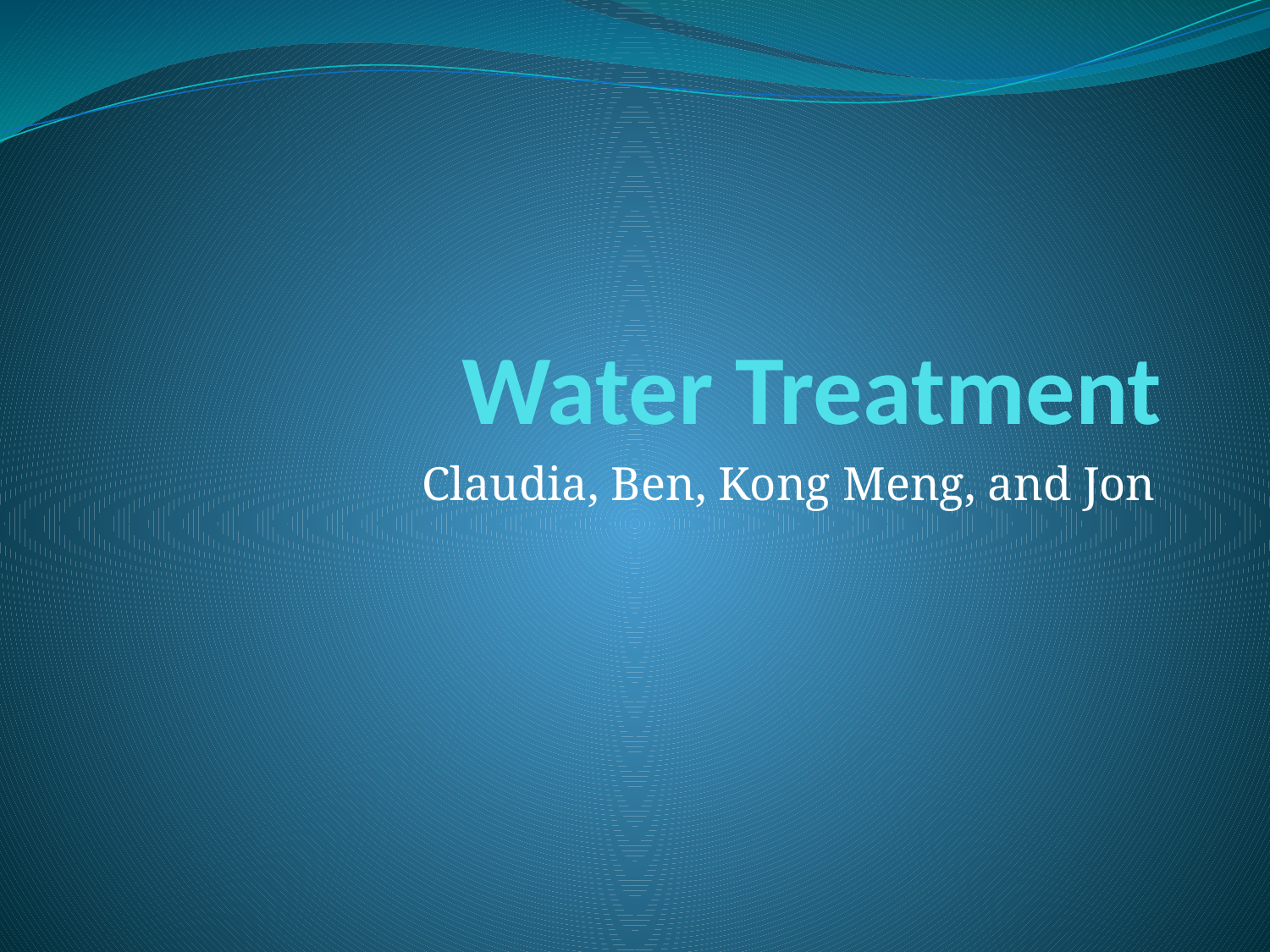

# Water Treatment
Claudia, Ben, Kong Meng, and Jon